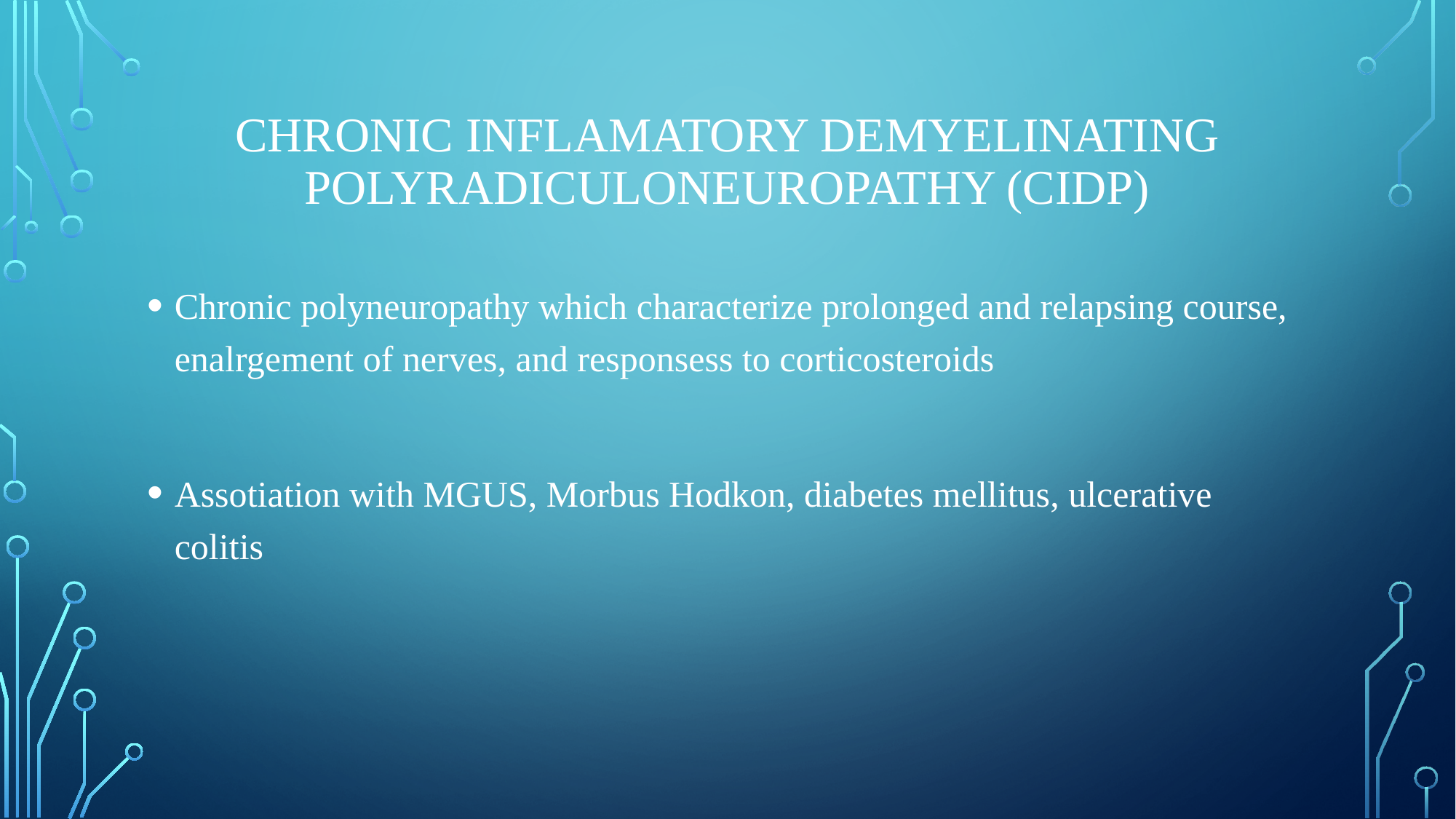

# CHRONIC INFLAMATORY DEMYELINATING POLYRADICULONEUROPATHY (cidp)
Chronic polyneuropathy which characterize prolonged and relapsing course, enalrgement of nerves, and responsess to corticosteroids

Assotiation with MGUS, Morbus Hodkon, diabetes mellitus, ulcerative colitis